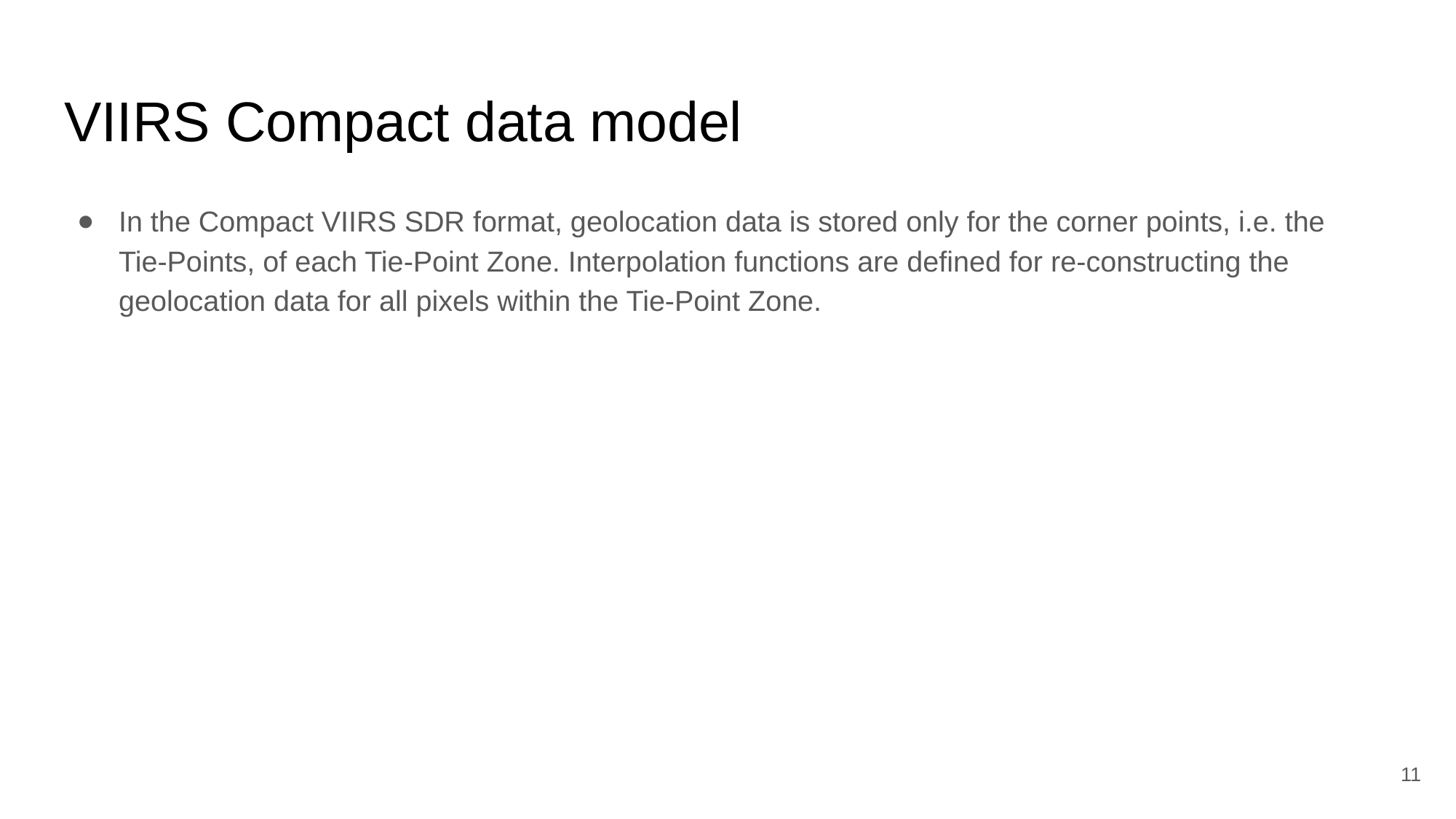

# VIIRS Compact data model

In the Compact VIIRS SDR format, geolocation data is stored only for the corner points, i.e. the Tie-Points, of each Tie-Point Zone. Interpolation functions are defined for re-constructing the geolocation data for all pixels within the Tie-Point Zone.

11